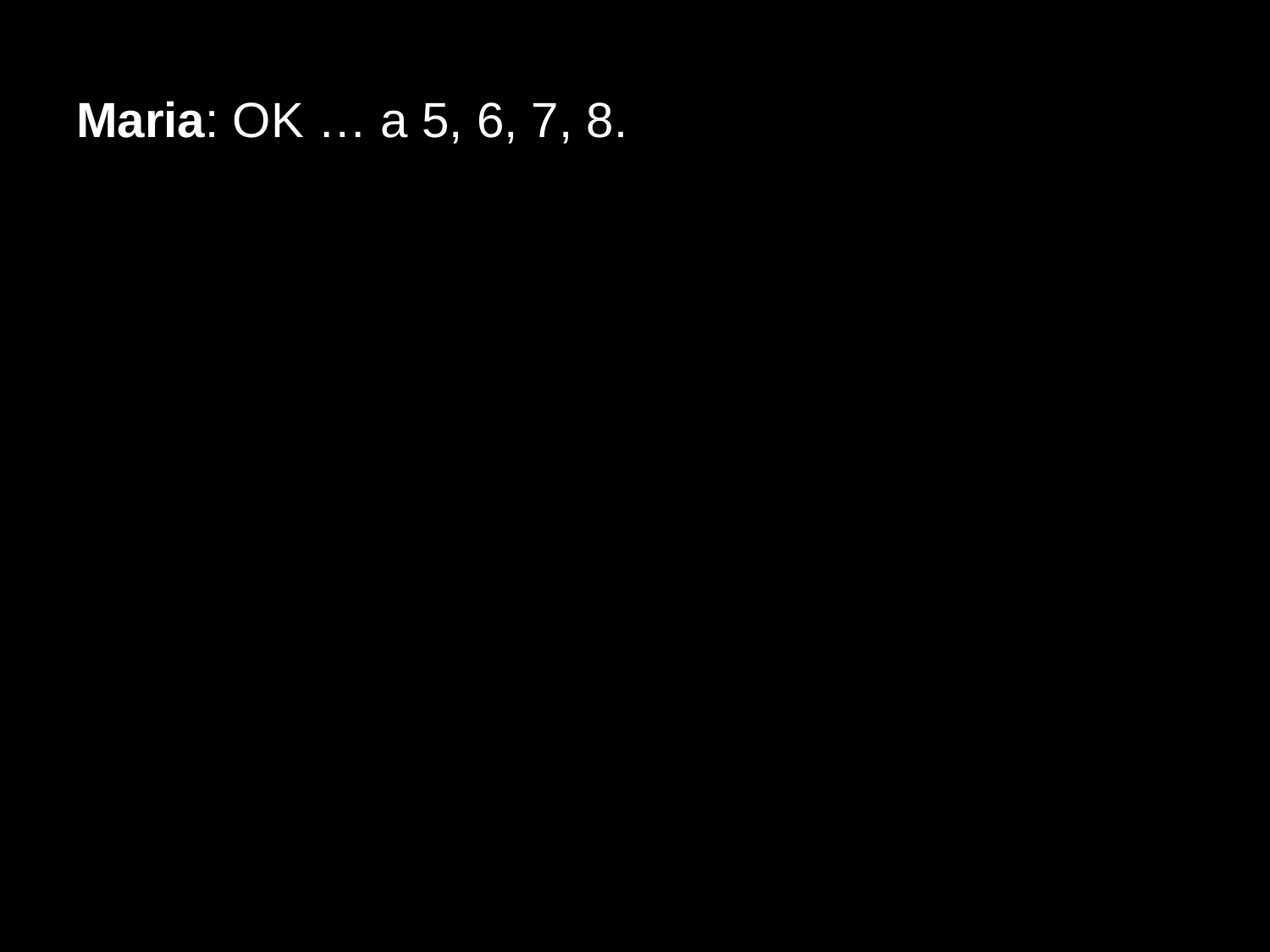

# Maria: OK … a 5, 6, 7, 8.